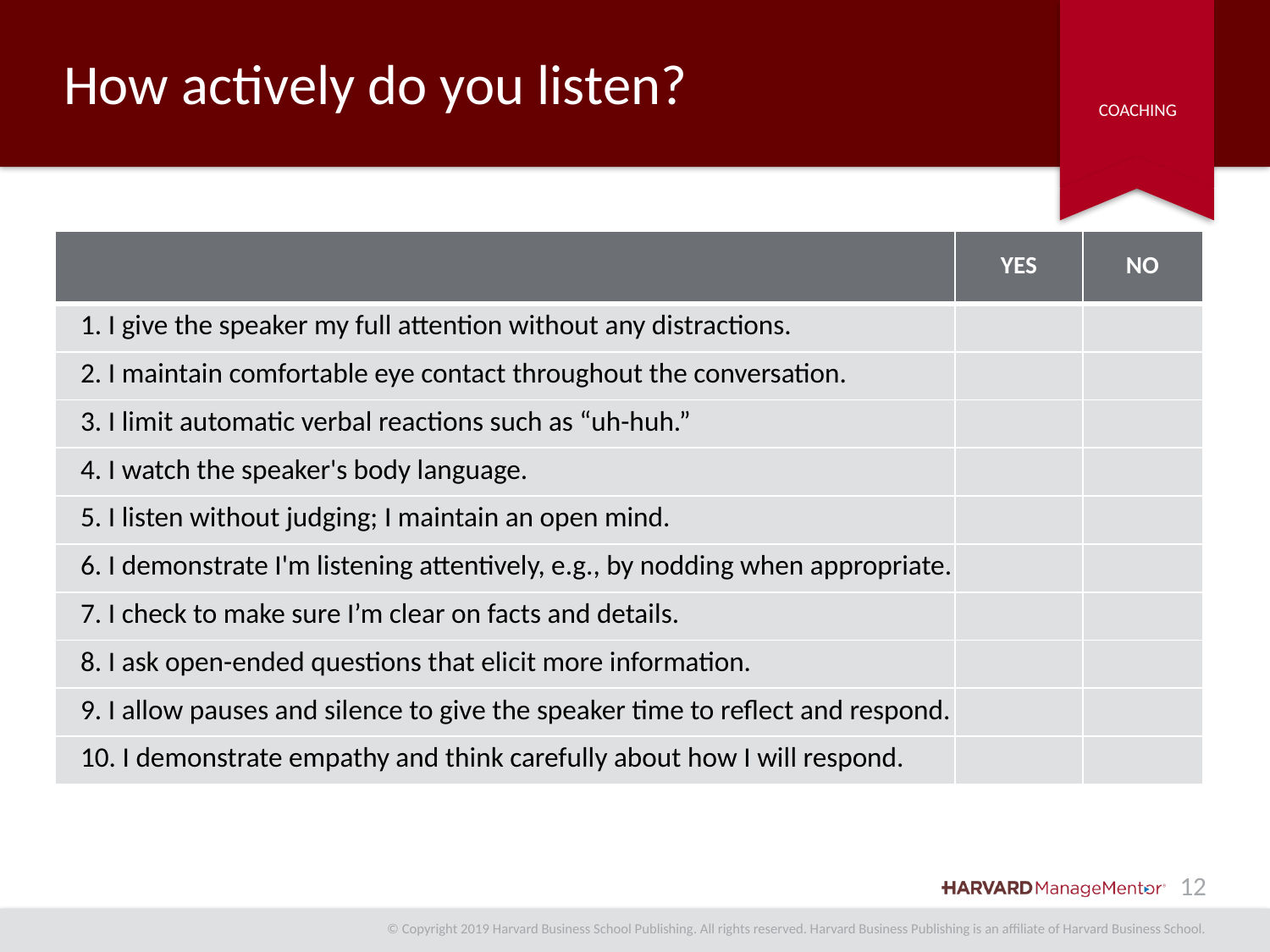

# How actively do you listen?
|  | YES | NO |
| --- | --- | --- |
| 1. I give the speaker my full attention without any distractions. |  |  |
| 2. I maintain comfortable eye contact throughout the conversation. |  |  |
| 3. I limit automatic verbal reactions such as “uh-huh.” |  |  |
| 4. I watch the speaker's body language. |  |  |
| 5. I listen without judging; I maintain an open mind. |  |  |
| 6. I demonstrate I'm listening attentively, e.g., by nodding when appropriate. |  |  |
| 7. I check to make sure I’m clear on facts and details. |  |  |
| 8. I ask open-ended questions that elicit more information. |  |  |
| 9. I allow pauses and silence to give the speaker time to reflect and respond. |  |  |
| 10. I demonstrate empathy and think carefully about how I will respond. |  |  |